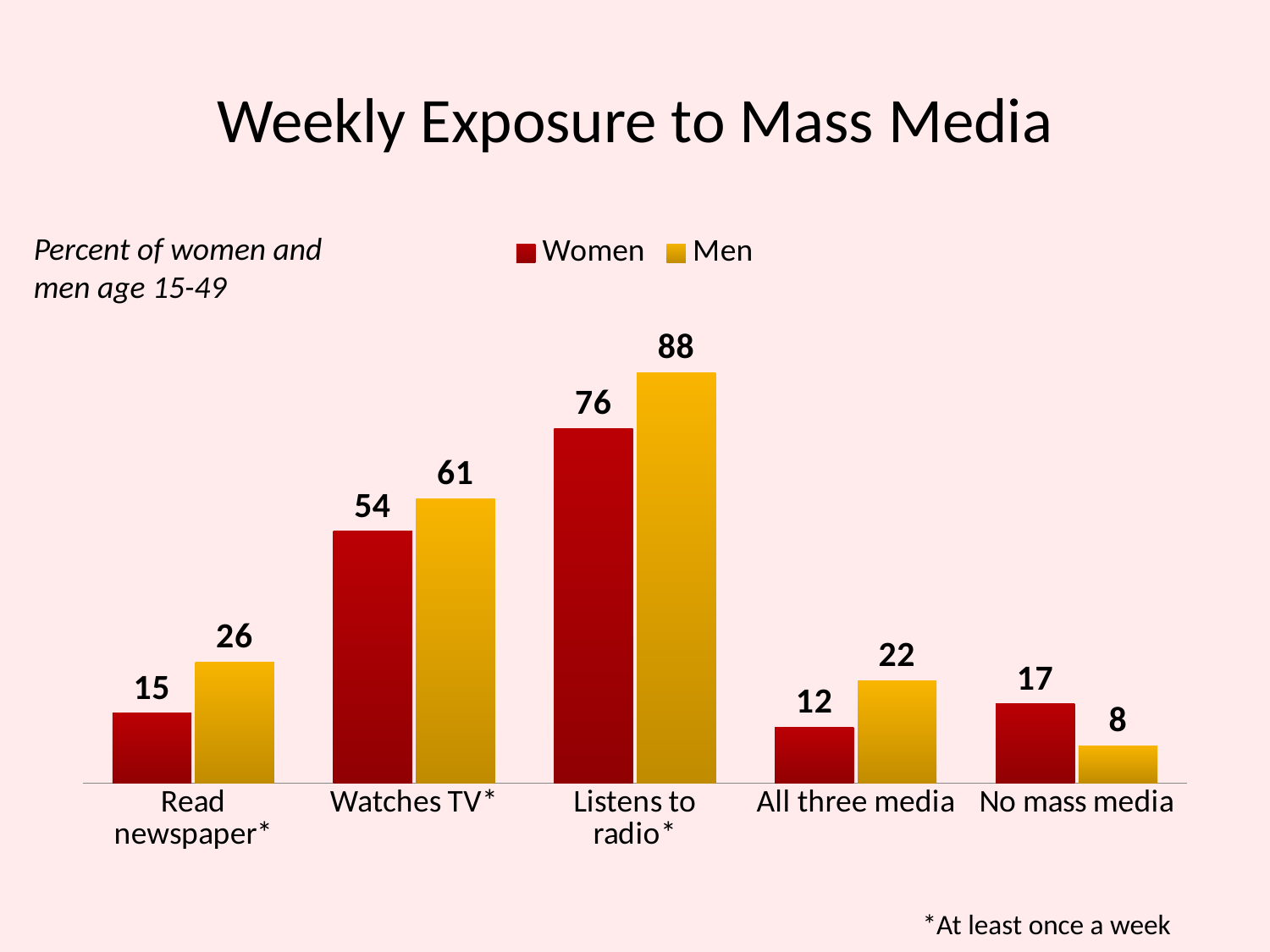

# Weekly Exposure to Mass Media
Percent of women and men age 15-49

### Chart

| Category | Women | Men |
|---|---|---|
| Read newspaper* | 15.0 | 26.0 |
| Watches TV* | 54.0 | 61.0 |
| Listens to radio* | 76.0 | 88.0 |
| All three media | 12.0 | 22.0 |
| No mass media | 17.0 | 8.0 |
*At least once a week